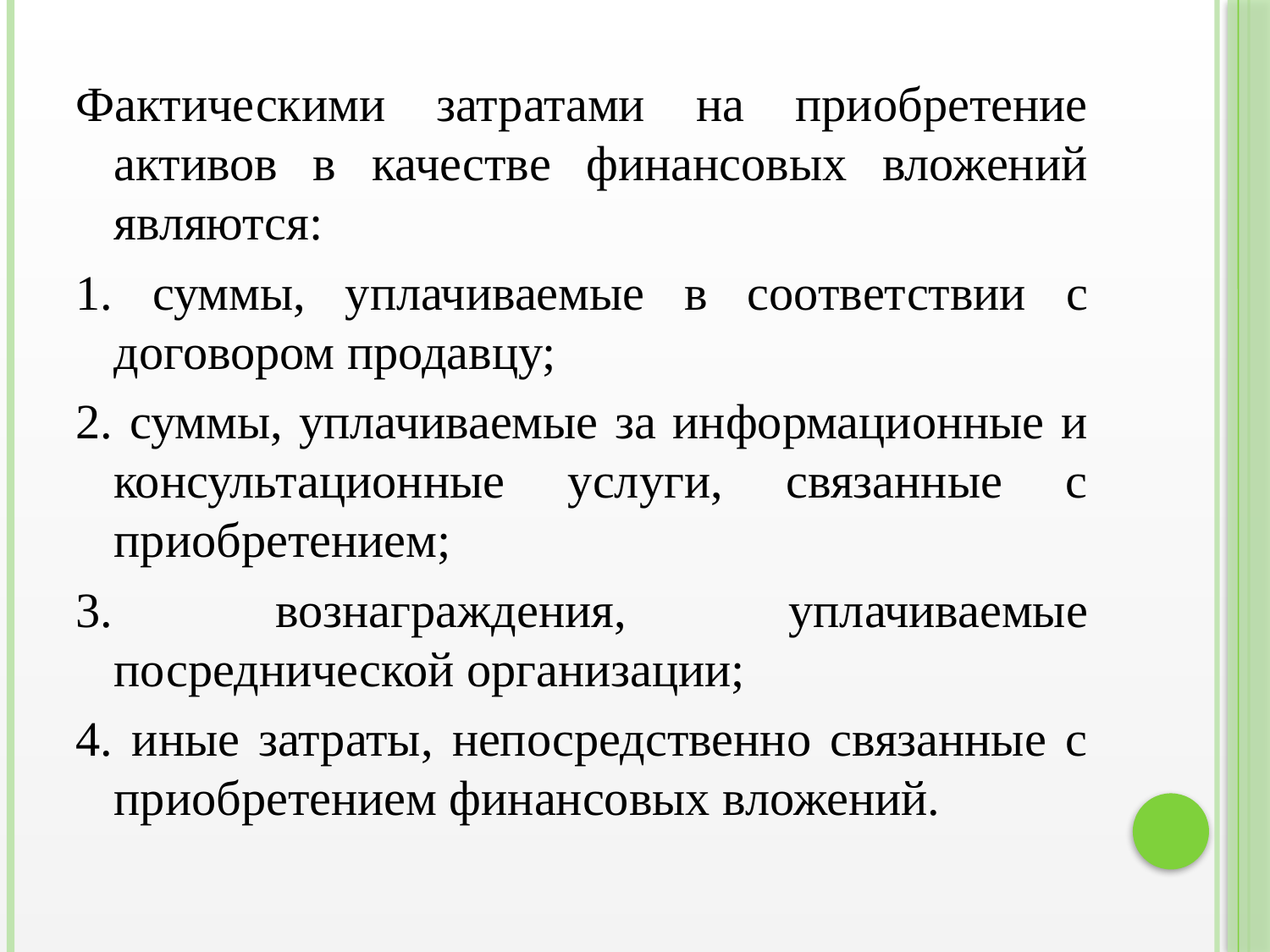

Фактическими затратами на приобретение активов в качестве финансовых вложений являются:
1. суммы, уплачиваемые в соответствии с договором продавцу;
2. суммы, уплачиваемые за информационные и консультационные услуги, связанные с приобретением;
3. вознаграждения, уплачиваемые посреднической организации;
4. иные затраты, непосредственно связанные с приобретением финансовых вложений.